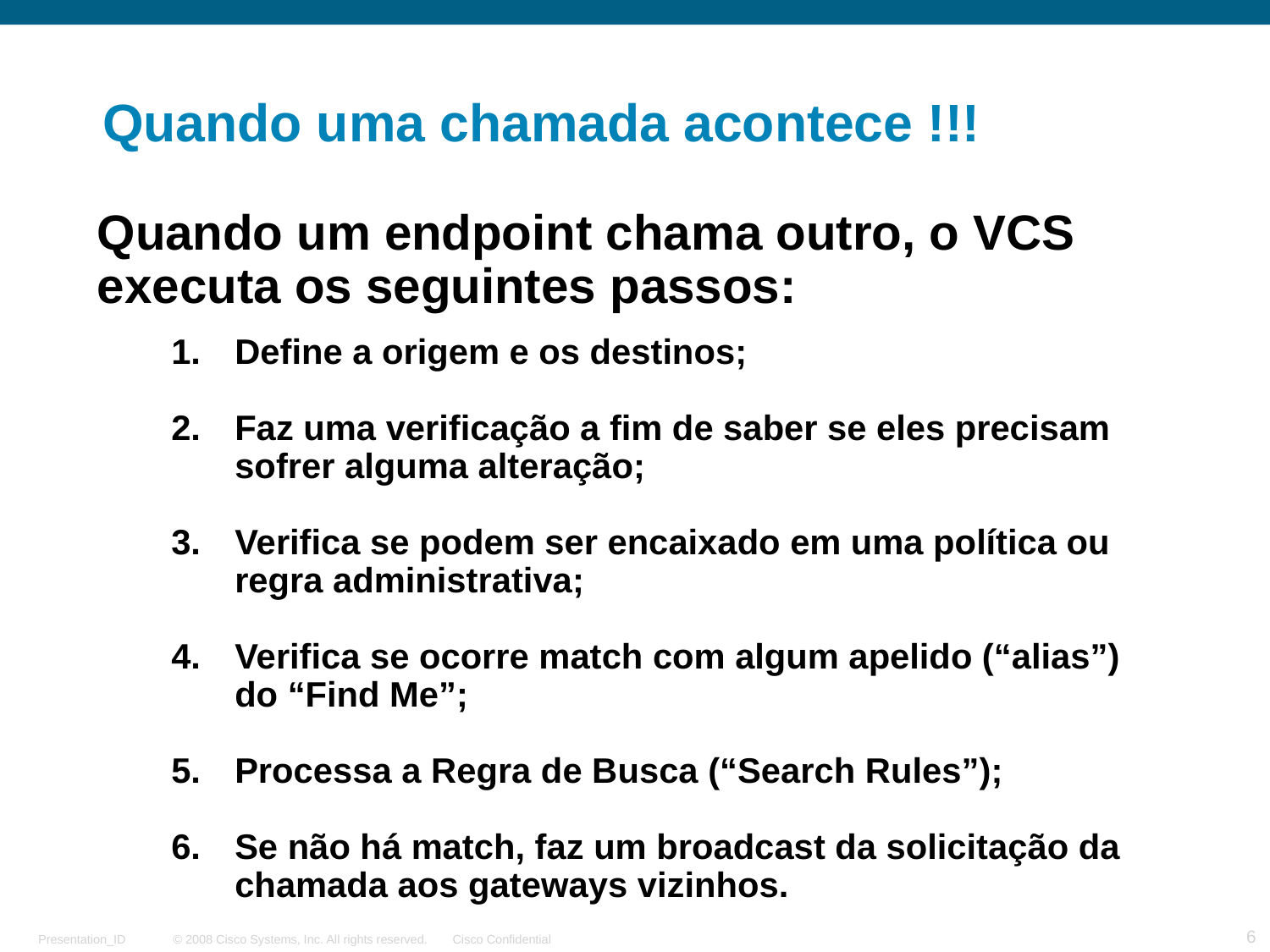

Quando uma chamada acontece !!!
Quando um endpoint chama outro, o VCS executa os seguintes passos:
Define a origem e os destinos;

Faz uma verificação a fim de saber se eles precisam sofrer alguma alteração;

Verifica se podem ser encaixado em uma política ou regra administrativa;

Verifica se ocorre match com algum apelido (“alias”) do “Find Me”;

Processa a Regra de Busca (“Search Rules”);

Se não há match, faz um broadcast da solicitação da chamada aos gateways vizinhos.